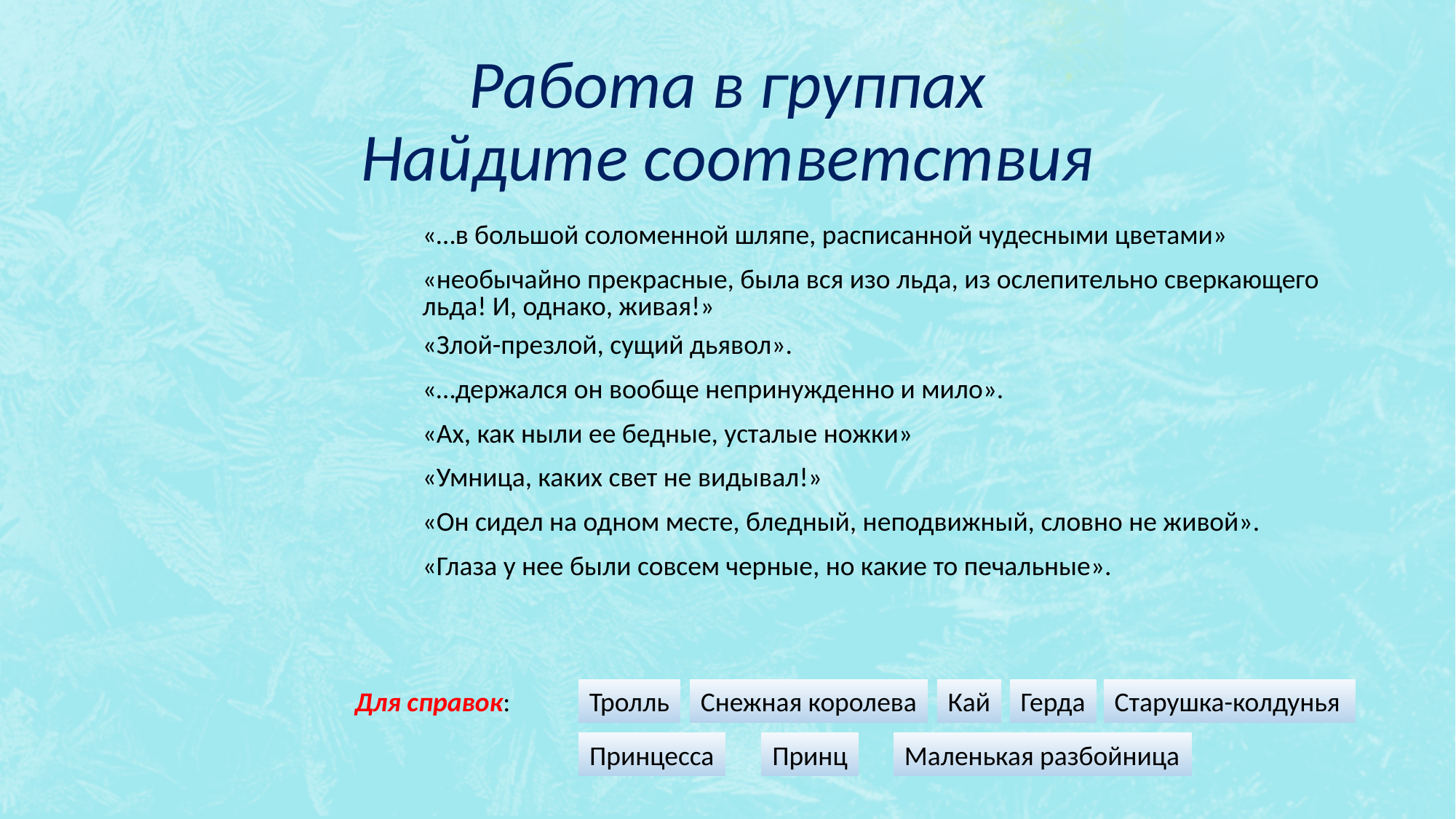

# Работа в группах Найдите соответствия
|  | «…в большой соломенной шляпе, расписанной чудесными цветами» |
| --- | --- |
|  | «необычайно прекрасные, была вся изо льда, из ослепительно сверкающего льда! И, однако, живая!» |
|  | «Злой-презлой, сущий дьявол». |
|  | «…держался он вообще непринужденно и мило». |
|  | «Ах, как ныли ее бедные, усталые ножки» |
|  | «Умница, каких свет не видывал!» |
|  | «Он сидел на одном месте, бледный, неподвижный, словно не живой». |
|  | «Глаза у нее были совсем черные, но какие то печальные». |
Для справок:
Тролль
Снежная королева
Кай
Герда
Старушка-колдунья
Принцесса
Принц
Маленькая разбойница